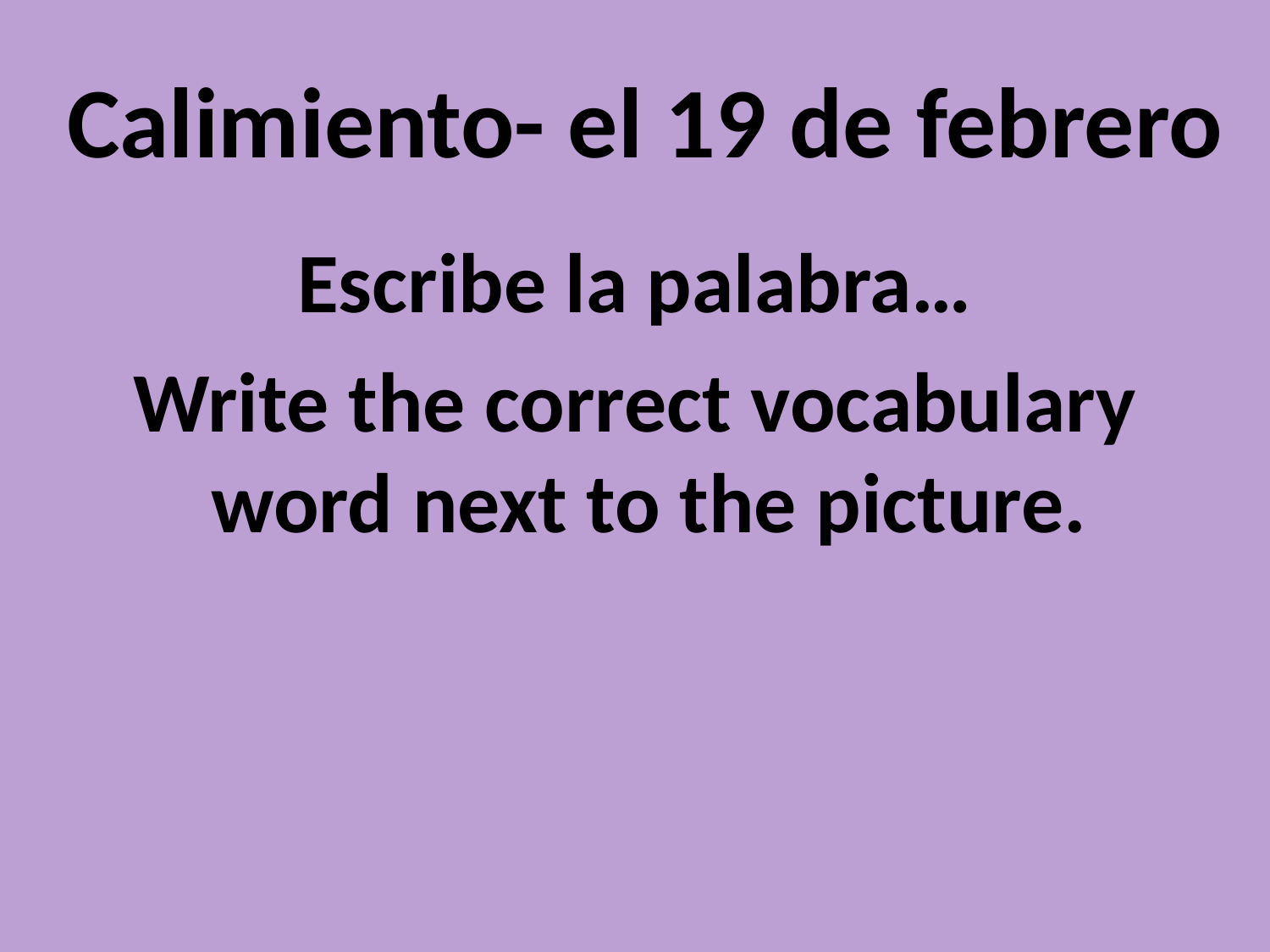

# Calimiento- el 19 de febrero
Escribe la palabra…
Write the correct vocabulary word next to the picture.